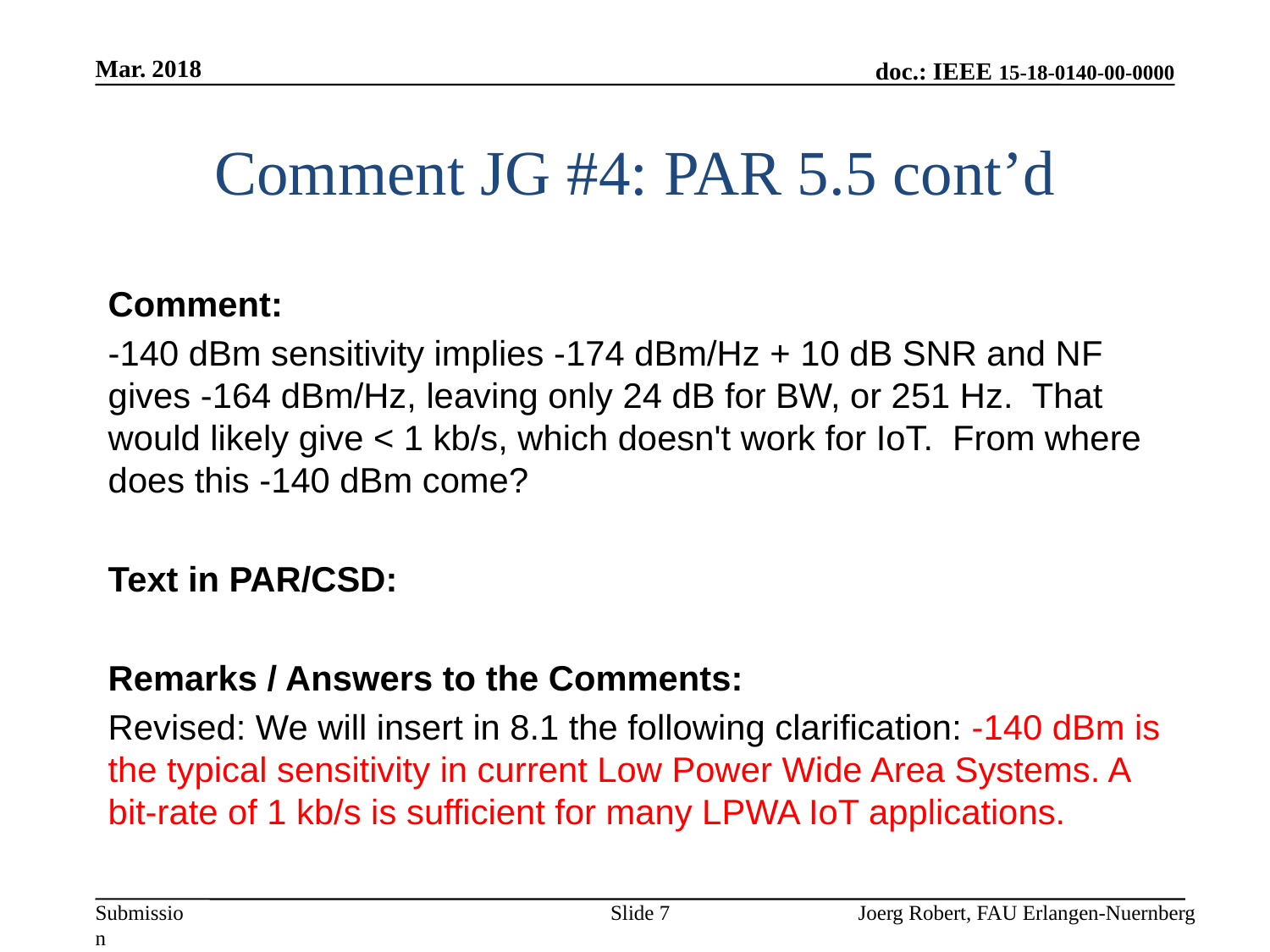

Mar. 2018
# Comment JG #4: PAR 5.5 cont’d
Comment:
-140 dBm sensitivity implies -174 dBm/Hz + 10 dB SNR and NF gives -164 dBm/Hz, leaving only 24 dB for BW, or 251 Hz.  That would likely give < 1 kb/s, which doesn't work for IoT.  From where does this -140 dBm come?

Text in PAR/CSD:

Remarks / Answers to the Comments:
Revised: We will insert in 8.1 the following clarification: -140 dBm is the typical sensitivity in current Low Power Wide Area Systems. A bit-rate of 1 kb/s is sufficient for many LPWA IoT applications.
Slide 7
Joerg Robert, FAU Erlangen-Nuernberg